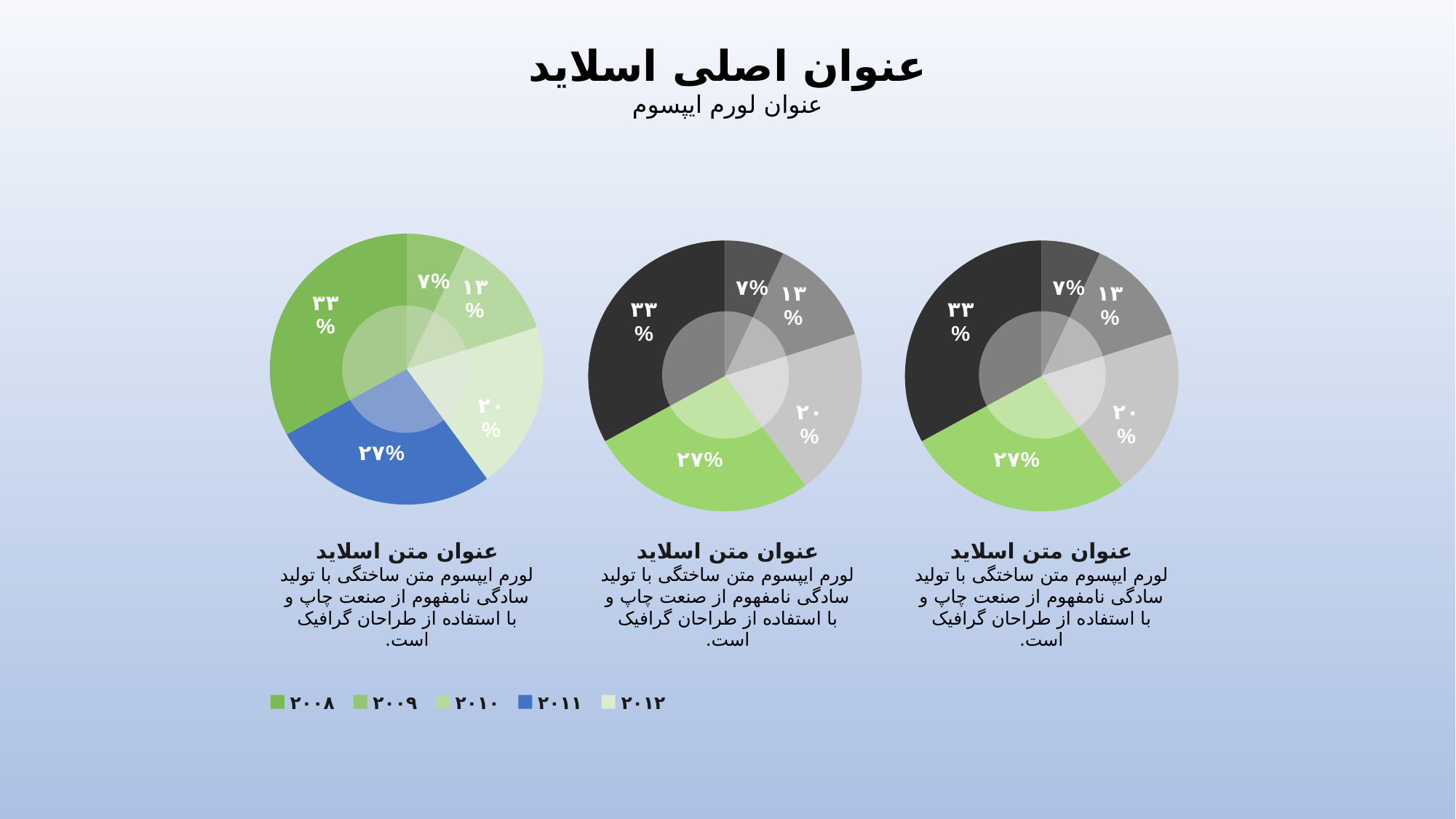

عنوان اصلی اسلاید
عنوان لورم ایپسوم

### Chart

| Category |  |
|---|---|

### Chart

| Category |  |
|---|---|

### Chart

| Category |  |
|---|---|
عنوان متن اسلاید
لورم ایپسوم متن ساختگی با تولید سادگی نامفهوم از صنعت چاپ و با استفاده از طراحان گرافیک است.
عنوان متن اسلاید
لورم ایپسوم متن ساختگی با تولید سادگی نامفهوم از صنعت چاپ و با استفاده از طراحان گرافیک است.
عنوان متن اسلاید
لورم ایپسوم متن ساختگی با تولید سادگی نامفهوم از صنعت چاپ و با استفاده از طراحان گرافیک است.
۲۰۰۸
۲۰۰۹
۲۰۱۰
۲۰۱۱
۲۰۱۲